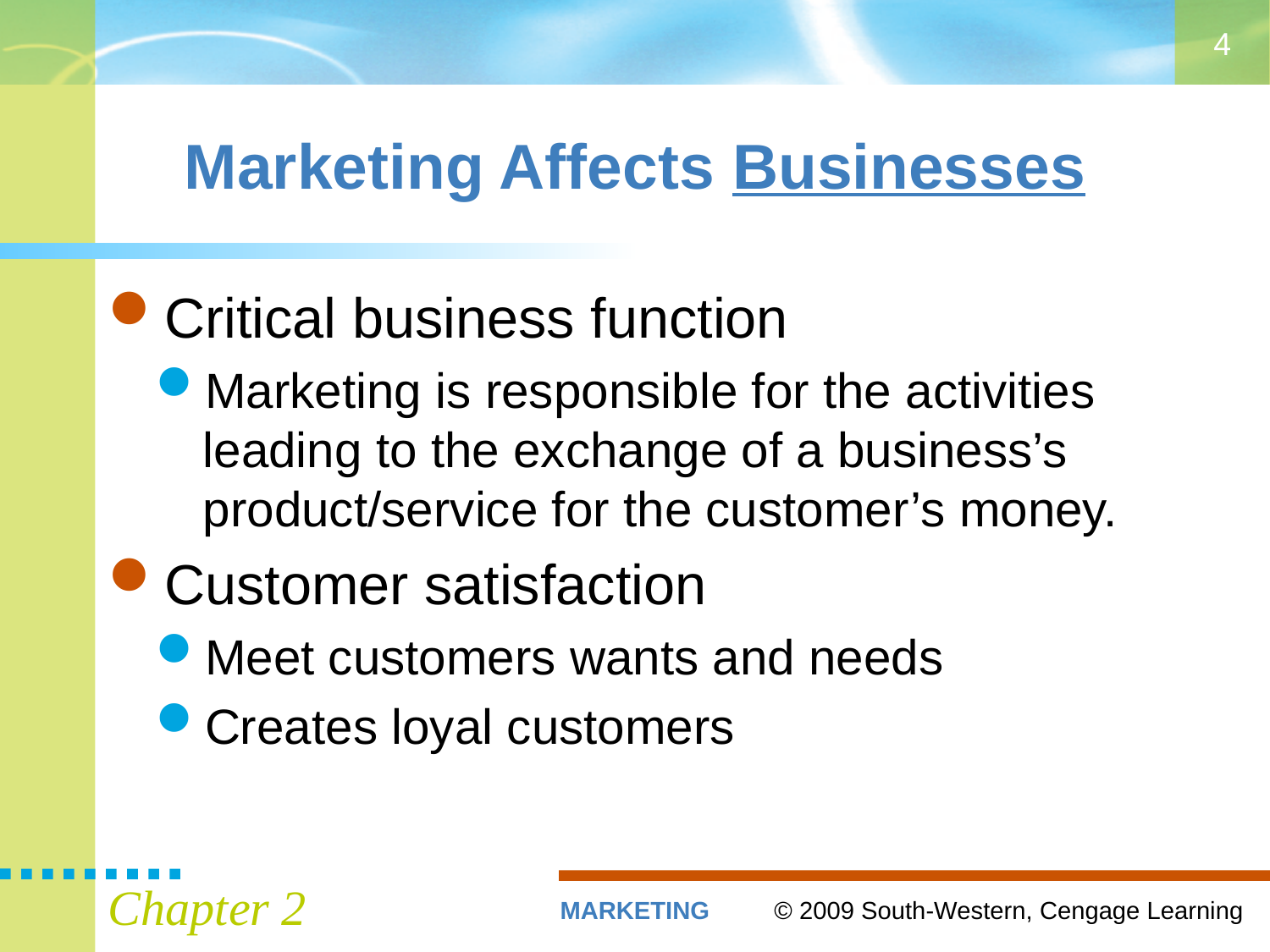

4
# Marketing Affects Businesses
Critical business function
Marketing is responsible for the activities leading to the exchange of a business’s product/service for the customer’s money.
Customer satisfaction
Meet customers wants and needs
Creates loyal customers
Chapter 2